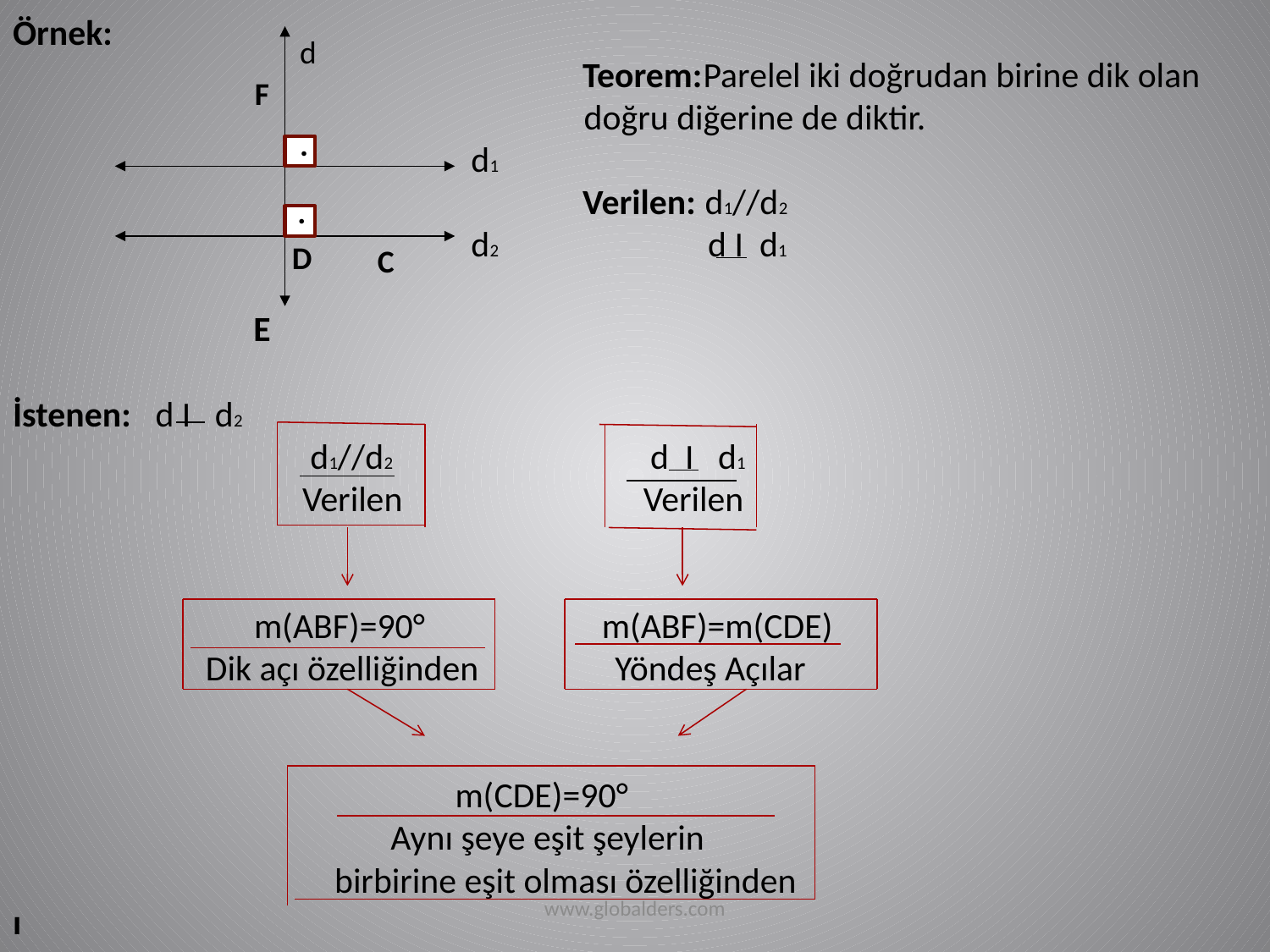

# Örnek: Teorem:Parelel iki doğrudan birine dik olan doğru diğerine de diktir. d1 Verilen: d1//d2 d2                          d  I  d1 E İstenen:   d I   d2 d1//d2                                                                d  I      d1 Verilen                              Verilen m(ABF)=90°                      m(ABF)=m(CDE) Dik açı özelliğinden                 Yöndeş Açılar m(CDE)=90° Aynı şeye eşit şeylerin birbirine eşit olması özelliğinden ı
d
F
.

.

D
C
www.globalders.com